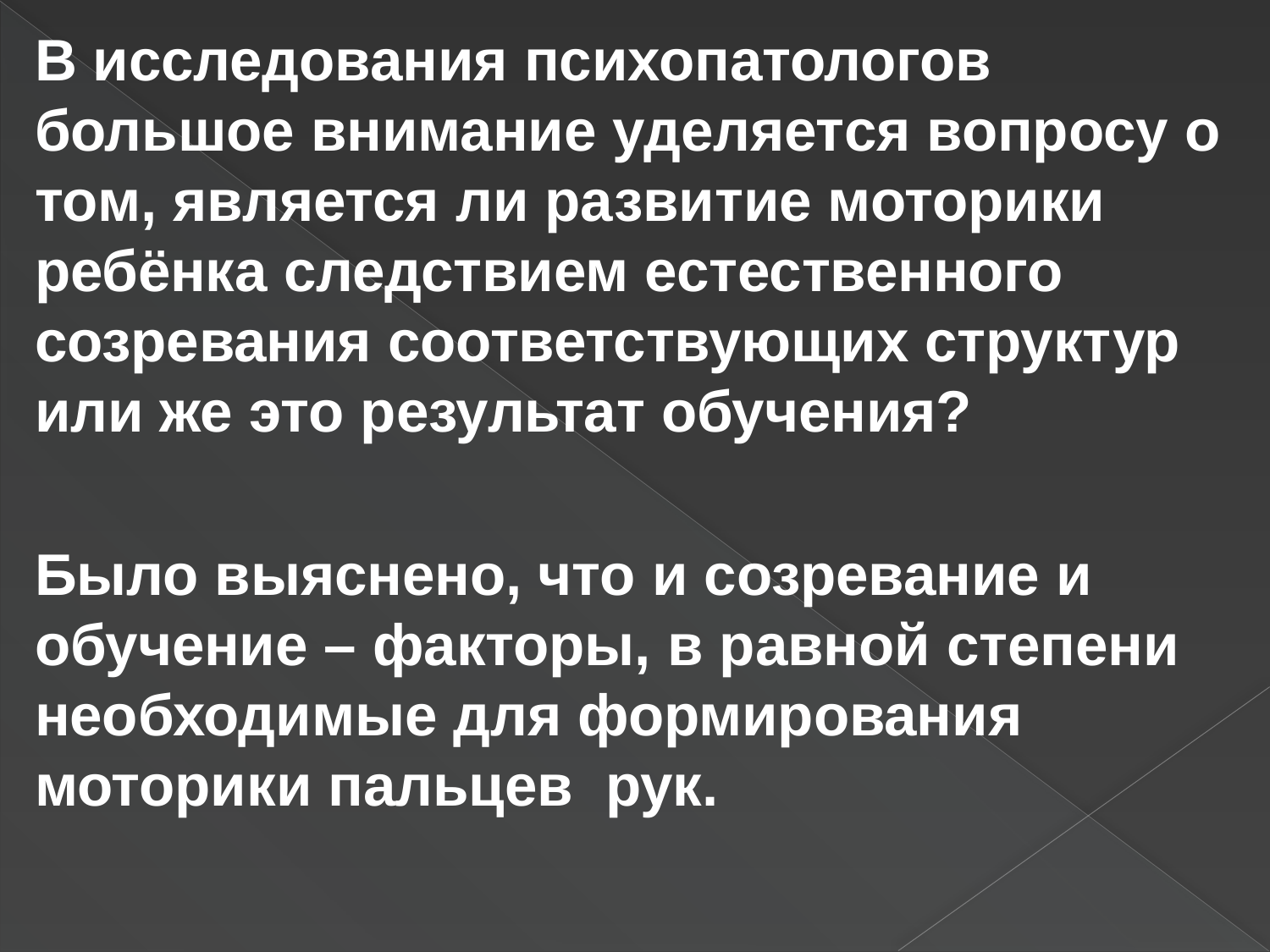

В исследования психопатологов большое внимание уделяется вопросу о том, является ли развитие моторики ребёнка следствием естественного созревания соответствующих структур или же это результат обучения?

	Было выяснено, что и созревание и обучение – факторы, в равной степени необходимые для формирования моторики пальцев  рук.